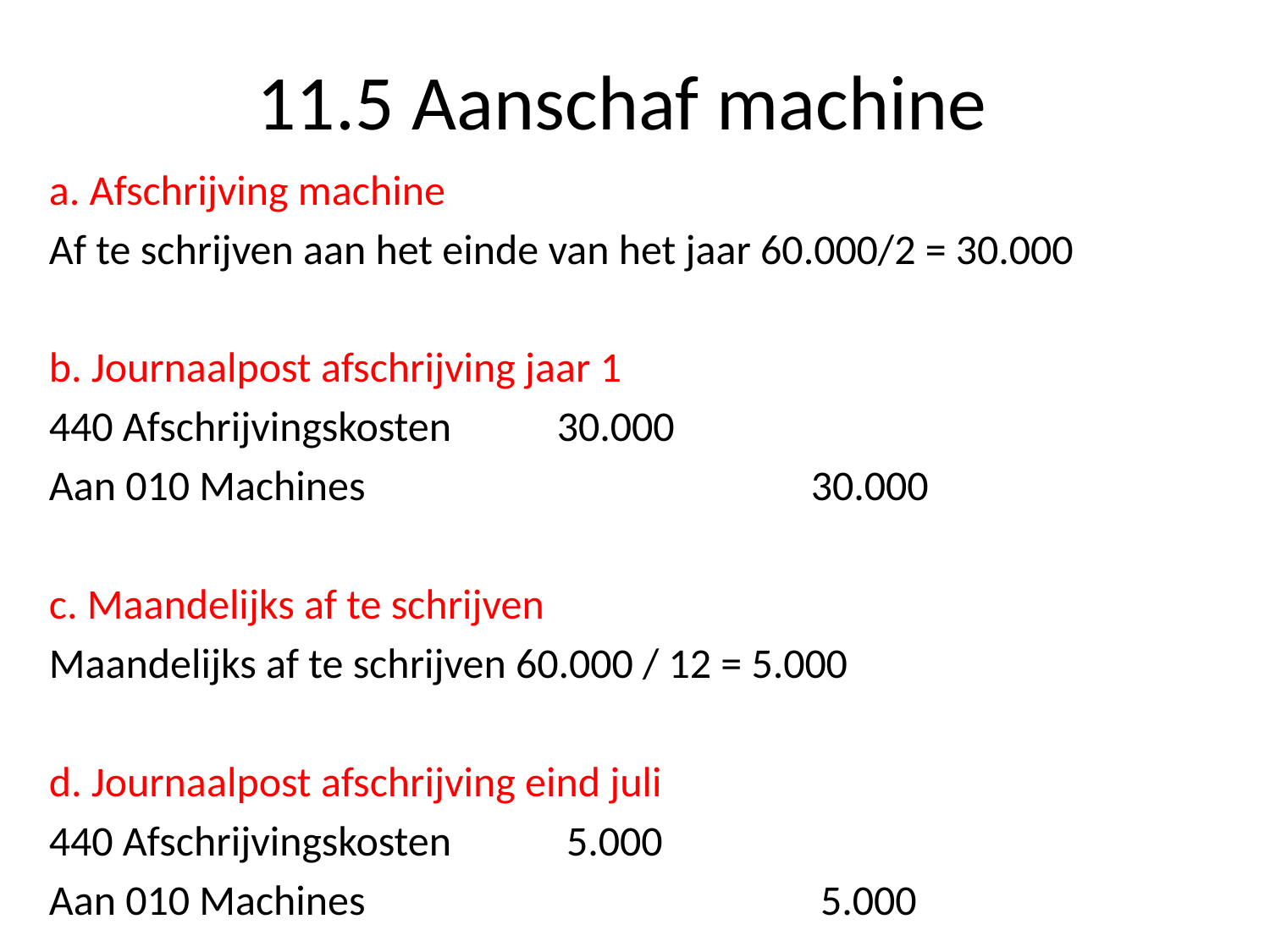

# 11.5 Aanschaf machine
a. Afschrijving machine
Af te schrijven aan het einde van het jaar 60.000/2 = 30.000

b. Journaalpost afschrijving jaar 1
440 Afschrijvingskosten	30.000
Aan 010 Machines				30.000

c. Maandelijks af te schrijven
Maandelijks af te schrijven 60.000 / 12 = 5.000

d. Journaalpost afschrijving eind juli
440 Afschrijvingskosten	 5.000
Aan 010 Machines				 5.000